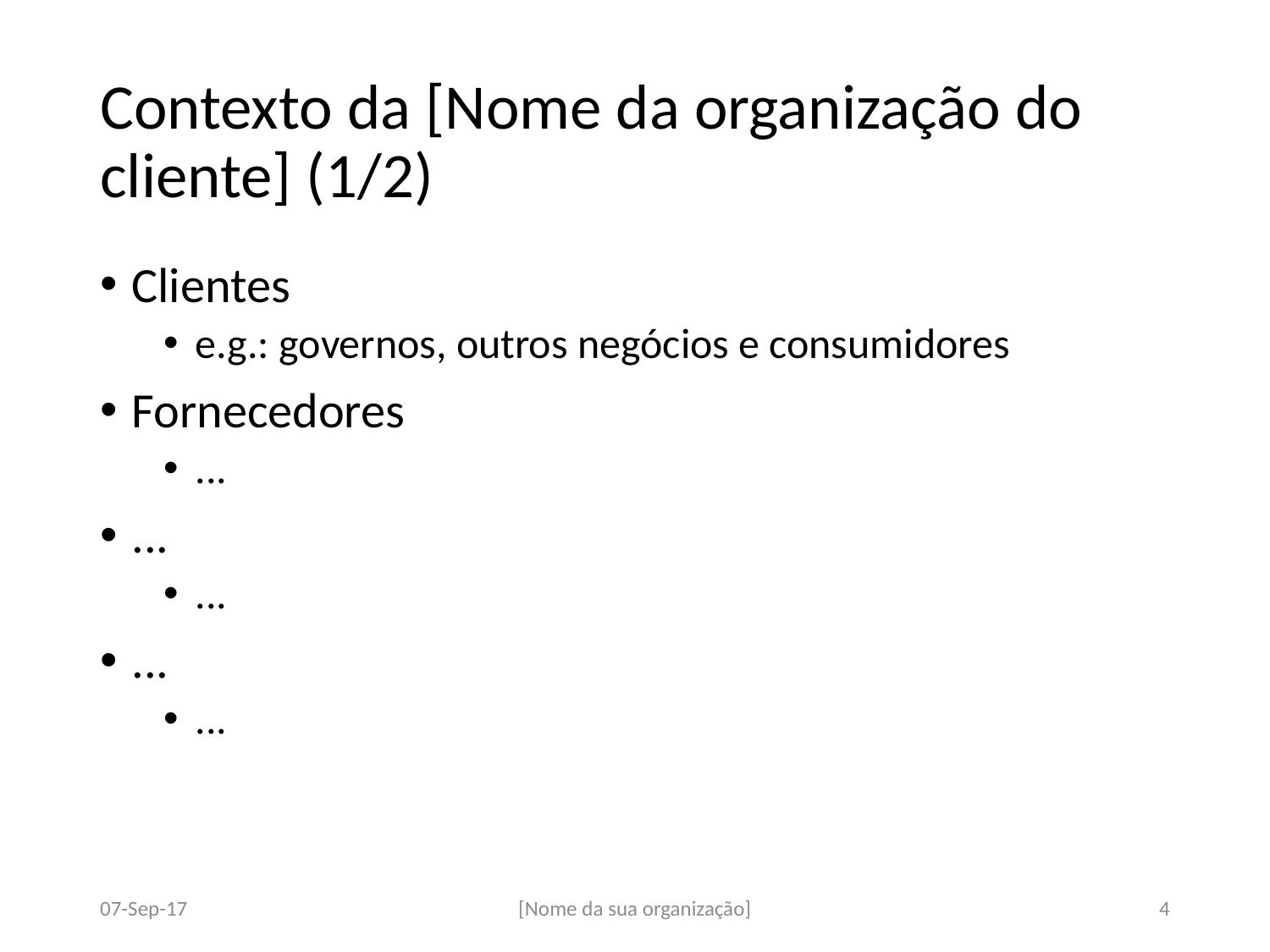

# Contexto da [Nome da organização do cliente] (1/2)
Clientes
e.g.: governos, outros negócios e consumidores
Fornecedores
...
...
...
...
...
07-Sep-17
[Nome da sua organização]
4